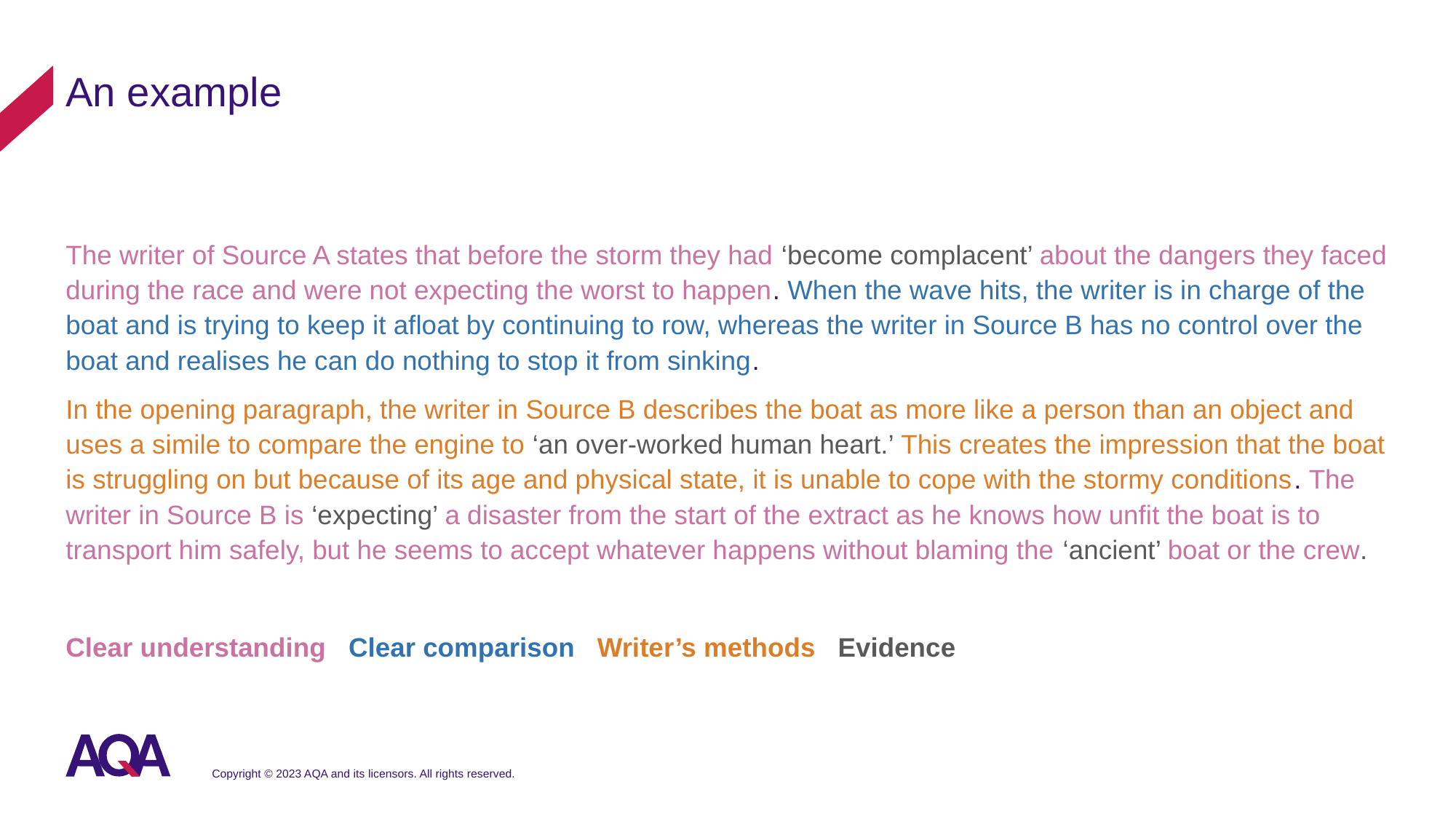

# An example
The writer of Source A states that before the storm they had ‘become complacent’ about the dangers they faced during the race and were not expecting the worst to happen. When the wave hits, the writer is in charge of the boat and is trying to keep it afloat by continuing to row, whereas the writer in Source B has no control over the boat and realises he can do nothing to stop it from sinking.
In the opening paragraph, the writer in Source B describes the boat as more like a person than an object and uses a simile to compare the engine to ‘an over-worked human heart.’ This creates the impression that the boat is struggling on but because of its age and physical state, it is unable to cope with the stormy conditions. The writer in Source B is ‘expecting’ a disaster from the start of the extract as he knows how unfit the boat is to transport him safely, but he seems to accept whatever happens without blaming the ‘ancient’ boat or the crew.

Clear understanding   Clear comparison   Writer’s methods   Evidence

Copyright © 2023 AQA and its licensors. All rights reserved.